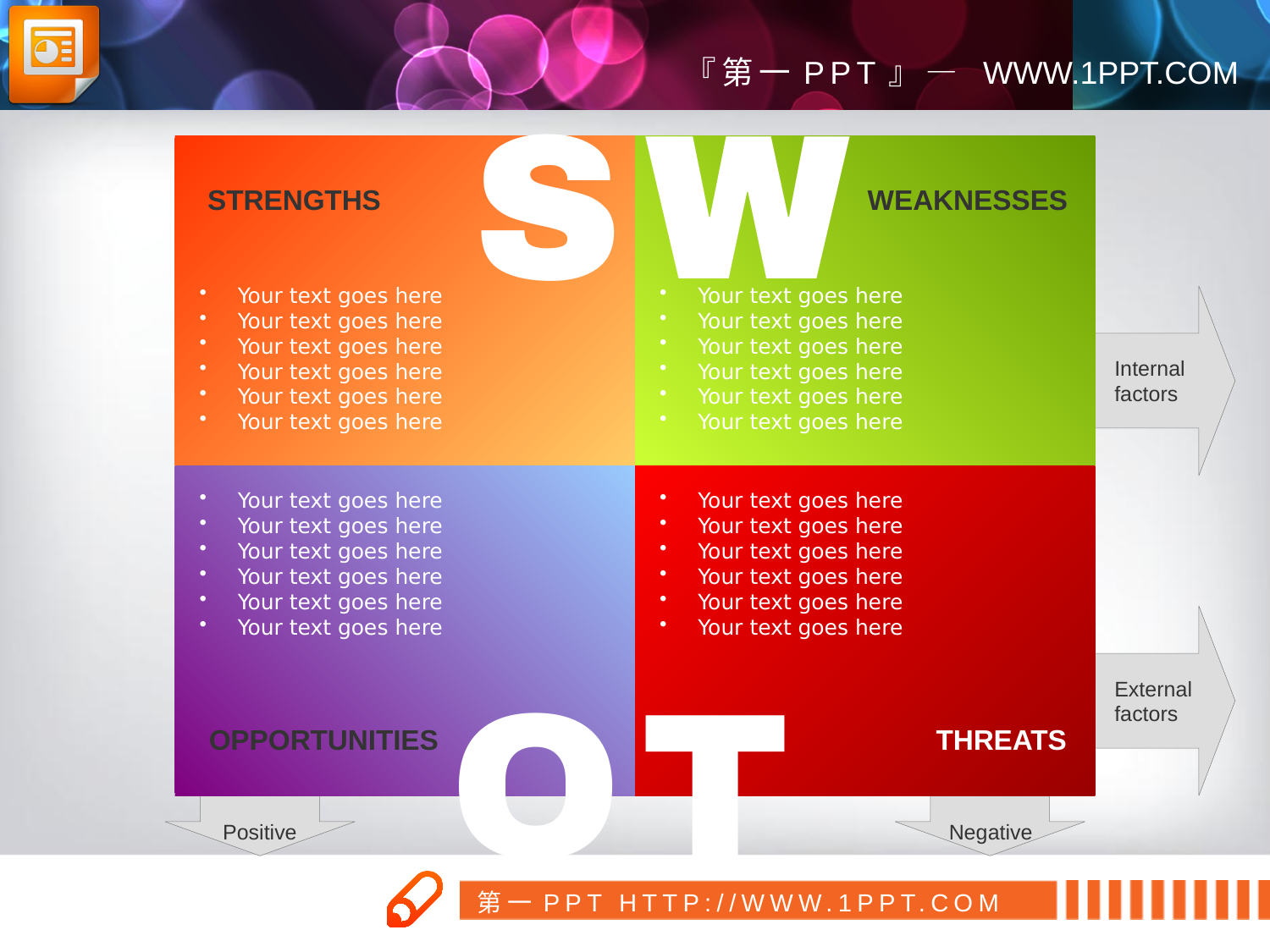

S
W

STRENGTHS
WEAKNESSES
Your text goes here
Your text goes here
Your text goes here
Your text goes here
Your text goes here
Your text goes here
Your text goes here
Your text goes here
Your text goes here
Your text goes here
Your text goes here
Your text goes here

Internal
factors

Your text goes here
Your text goes here
Your text goes here
Your text goes here
Your text goes here
Your text goes here
Your text goes here
Your text goes here
Your text goes here
Your text goes here
Your text goes here
Your text goes here

O
T
External
factors
OPPORTUNITIES
THREATS

Positive
Negative